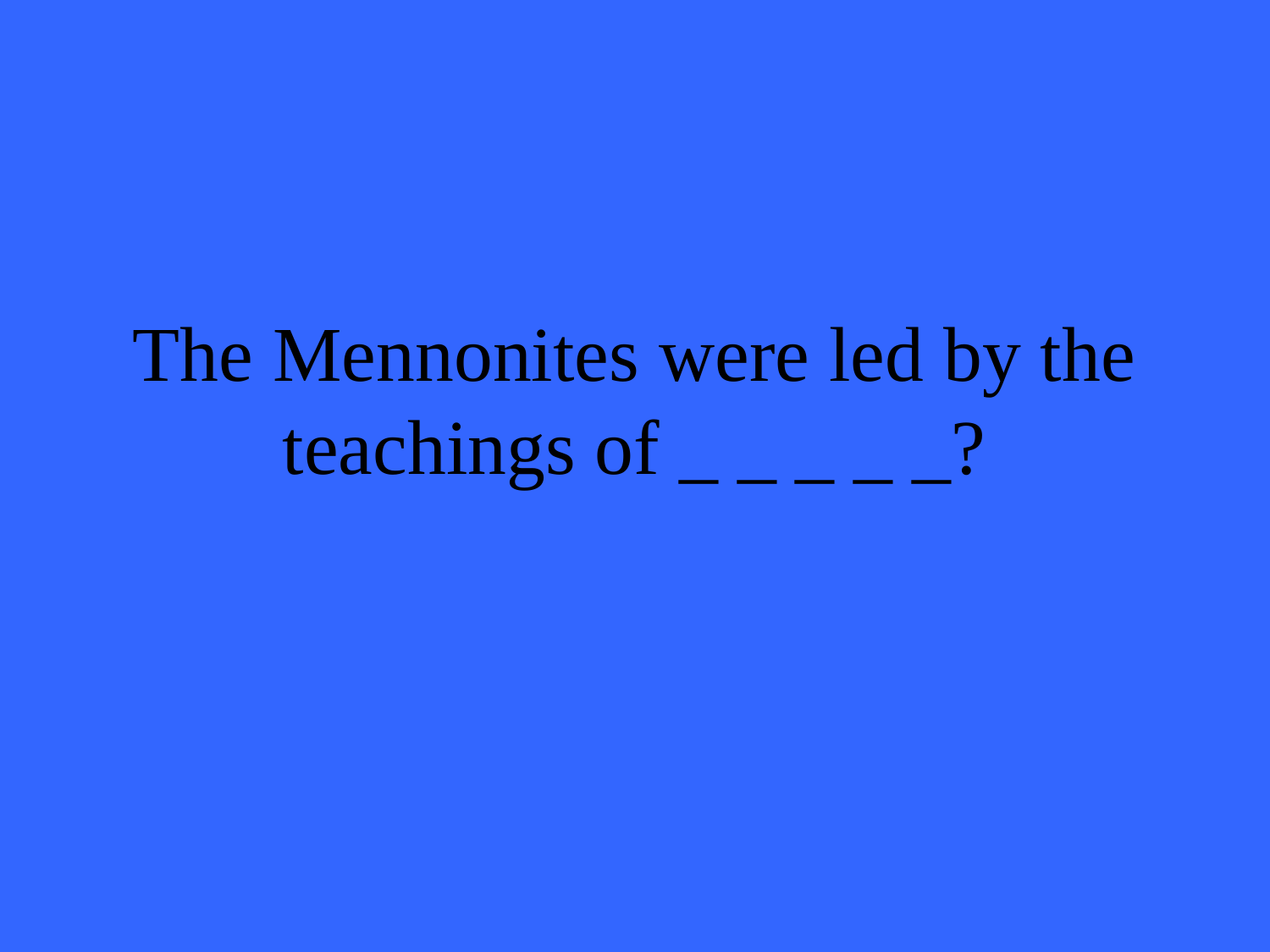

# The Mennonites were led by the teachings of _ _ _ _ _?